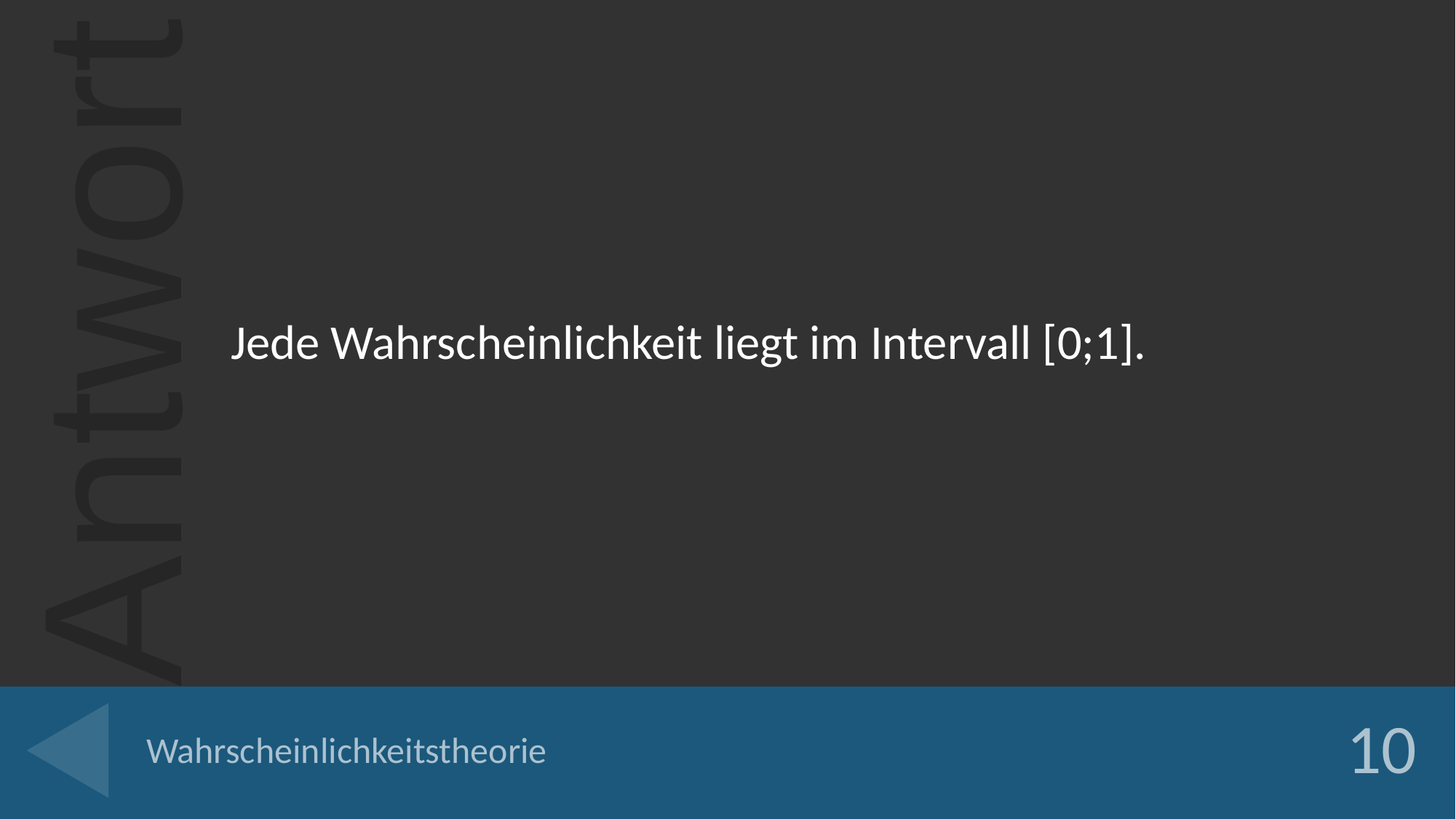

Jede Wahrscheinlichkeit liegt im Intervall [0;1].
# Wahrscheinlichkeitstheorie
10